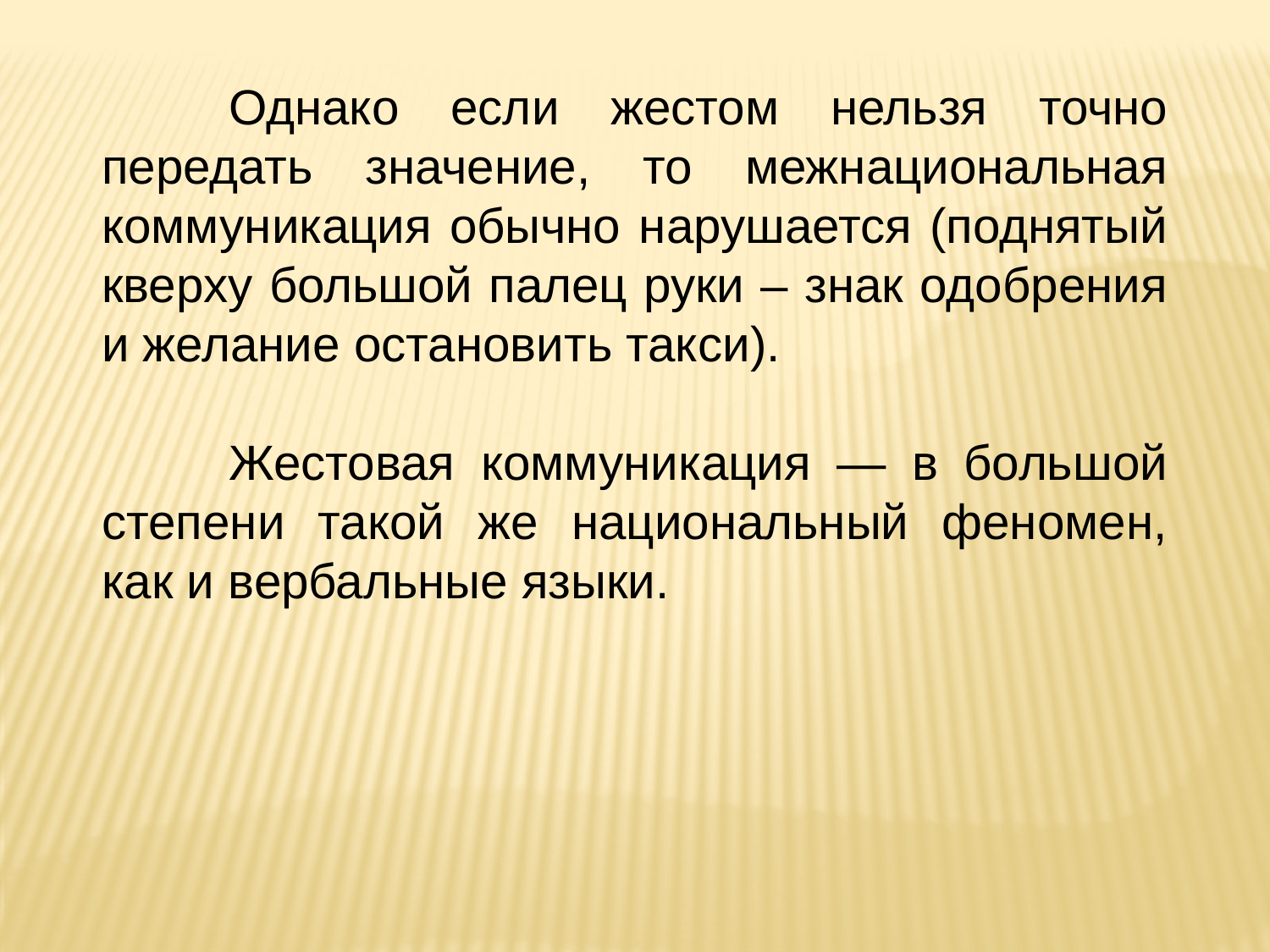

Однако если жестом нельзя точно передать значение, то межнациональная коммуникация обычно нарушается (поднятый кверху большой палец руки – знак одобрения и желание остановить такси).

	Жестовая коммуникация — в большой степени такой же национальный феномен, как и вербальные языки.